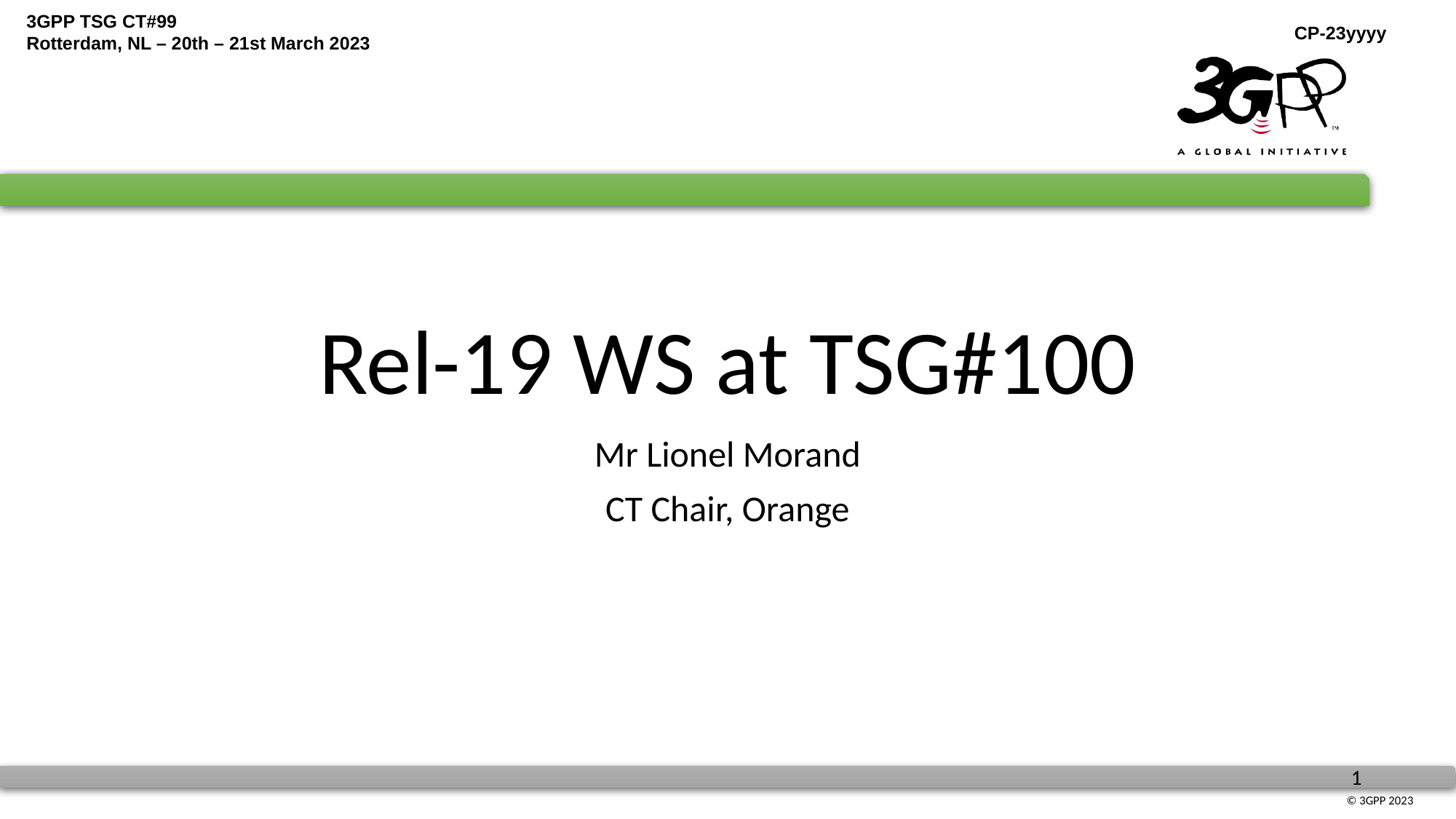

# Rel-19 WS at TSG#100
Mr Lionel Morand
CT Chair, Orange